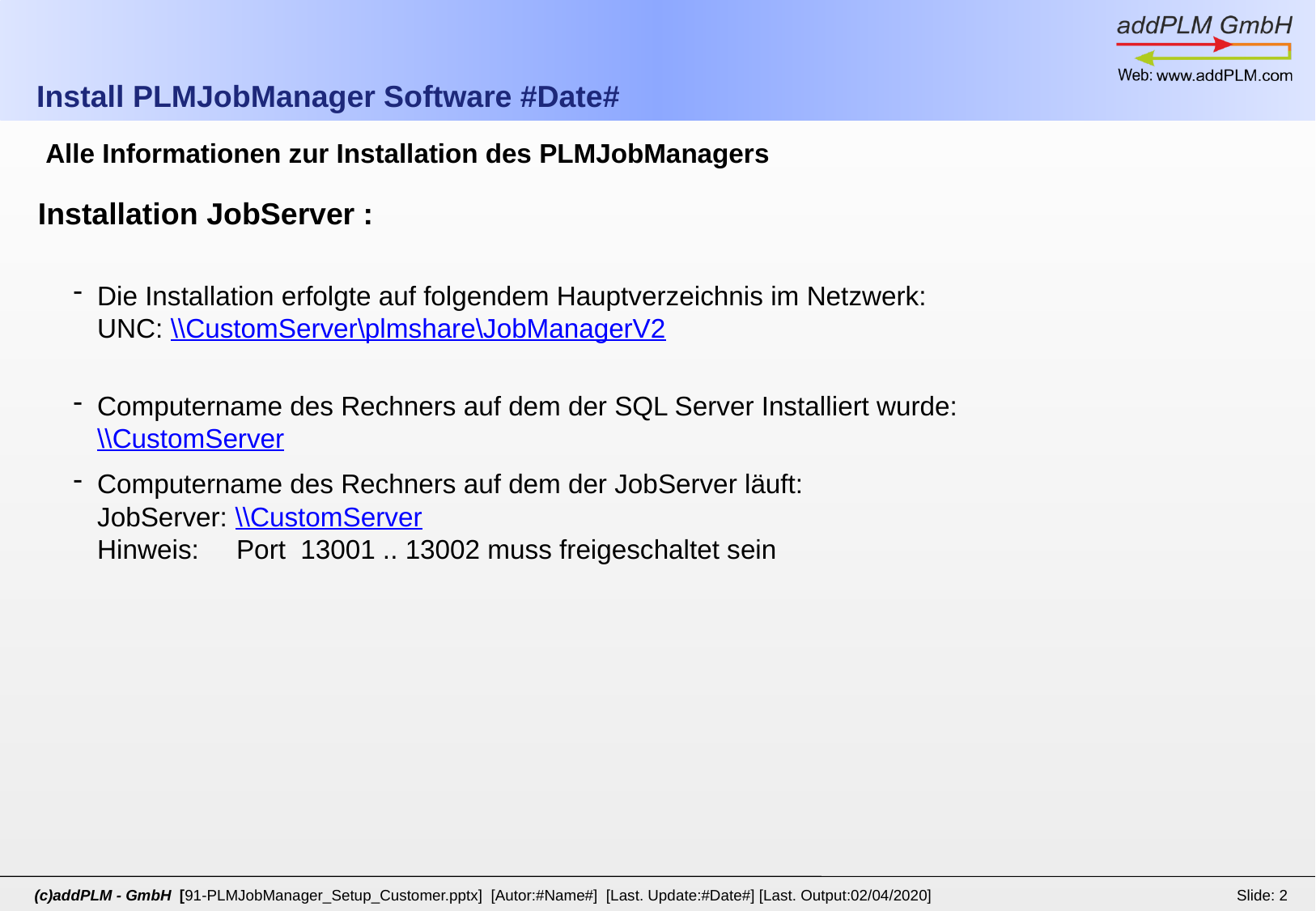

# Install PLMJobManager Software #Date#
Alle Informationen zur Installation des PLMJobManagers
Installation JobServer :

Die Installation erfolgte auf folgendem Hauptverzeichnis im Netzwerk:
UNC: \\CustomServer\plmshare\JobManagerV2
Computername des Rechners auf dem der SQL Server Installiert wurde:
\\CustomServer
Computername des Rechners auf dem der JobServer läuft:
JobServer: \\CustomServer
Hinweis:     Port  13001 .. 13002 muss freigeschaltet sein